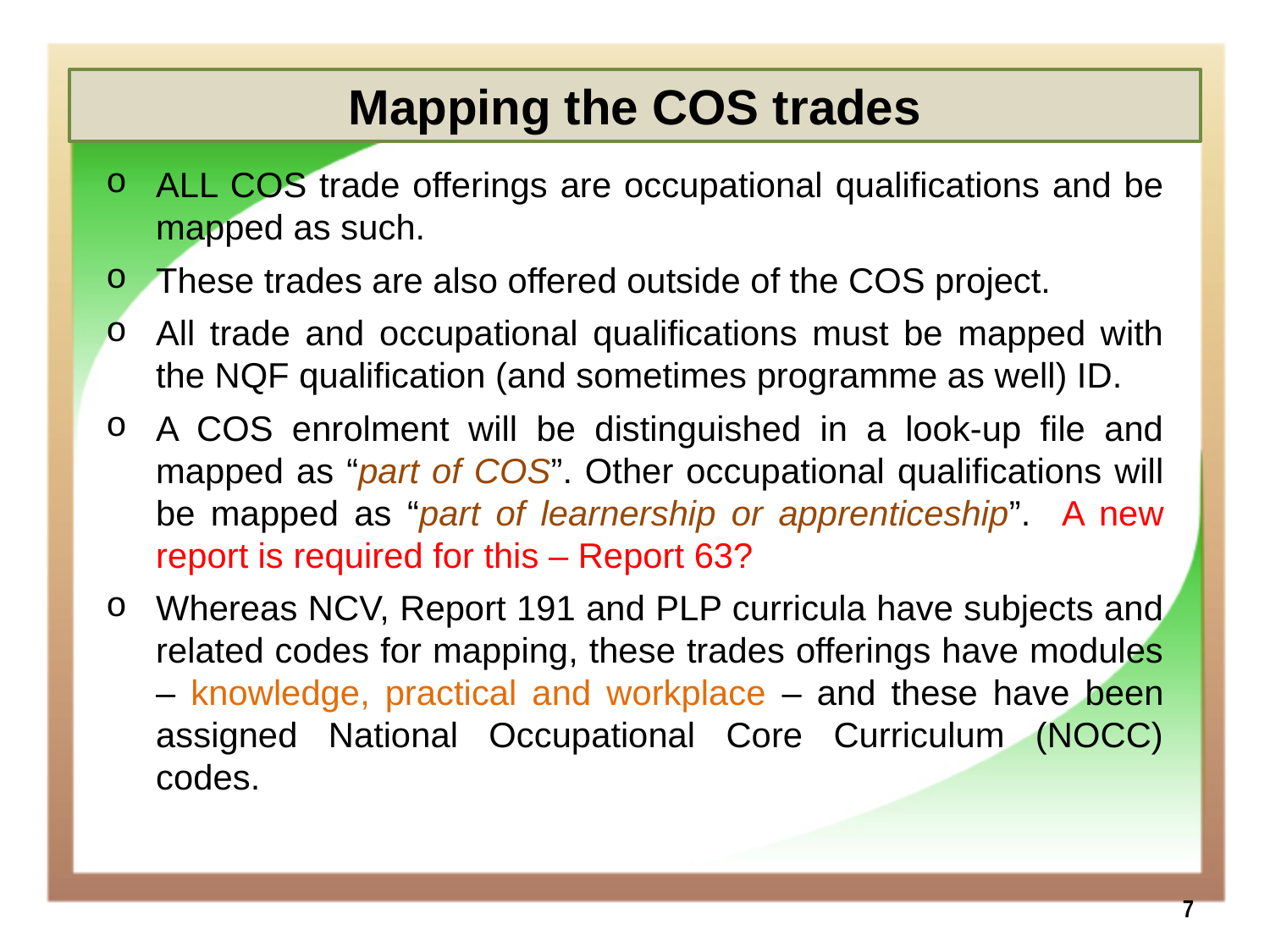

Mapping the COS trades
ALL COS trade offerings are occupational qualifications and be mapped as such.
These trades are also offered outside of the COS project.
All trade and occupational qualifications must be mapped with the NQF qualification (and sometimes programme as well) ID.
A COS enrolment will be distinguished in a look-up file and mapped as “part of COS”. Other occupational qualifications will be mapped as “part of learnership or apprenticeship”.  A new report is required for this – Report 63?
Whereas NCV, Report 191 and PLP curricula have subjects and related codes for mapping, these trades offerings have modules – knowledge, practical and workplace – and these have been assigned National Occupational Core Curriculum (NOCC) codes.

7